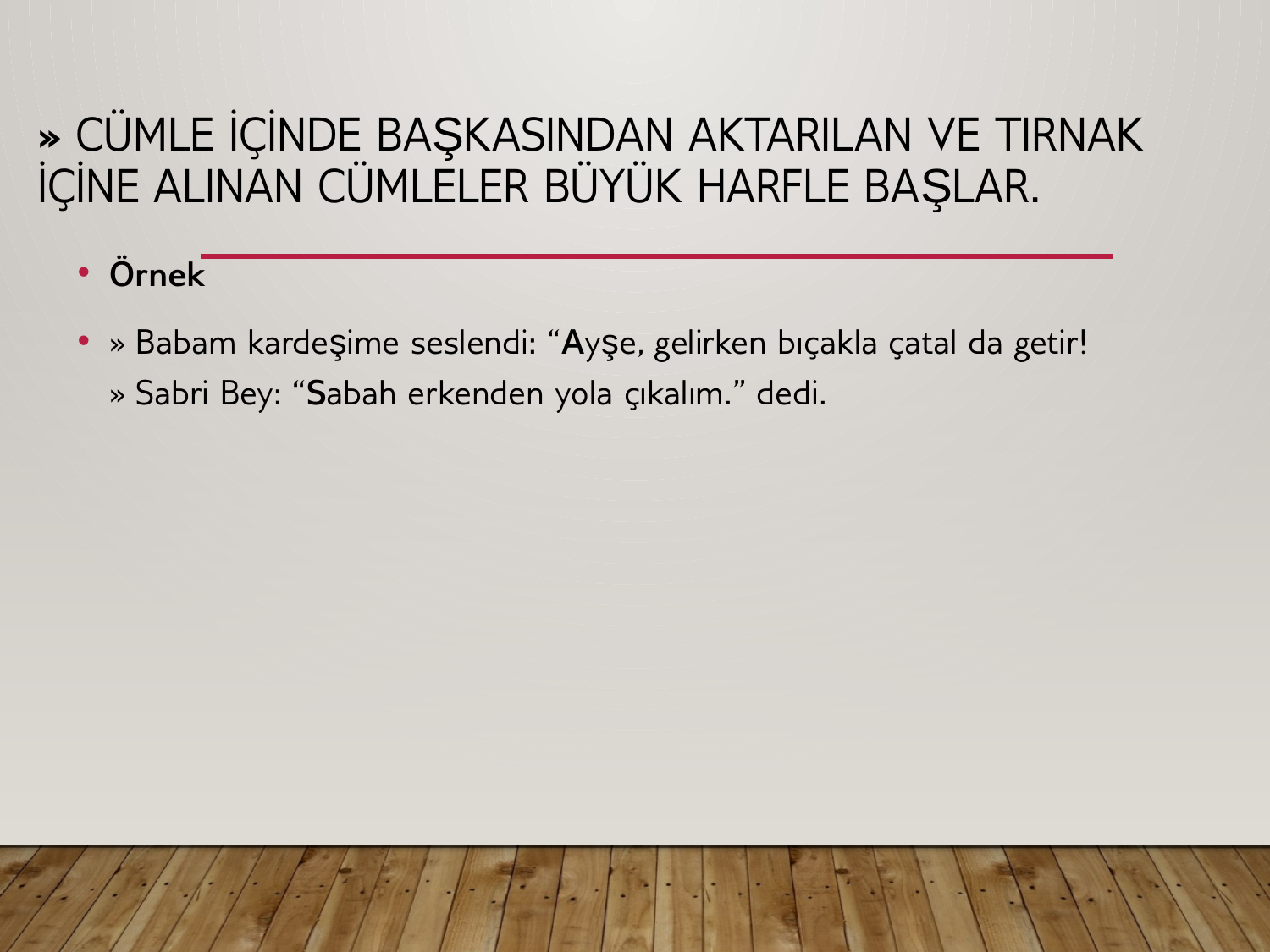

# » Cümle içinde başkasından aktarılan ve tırnak içine alınan cümleler büyük harfle başlar.
Örnek
» Babam kardeşime seslendi: “Ayşe, gelirken bıçakla çatal da getir!
» Sabri Bey: “Sabah erkenden yola çıkalım.” dedi.